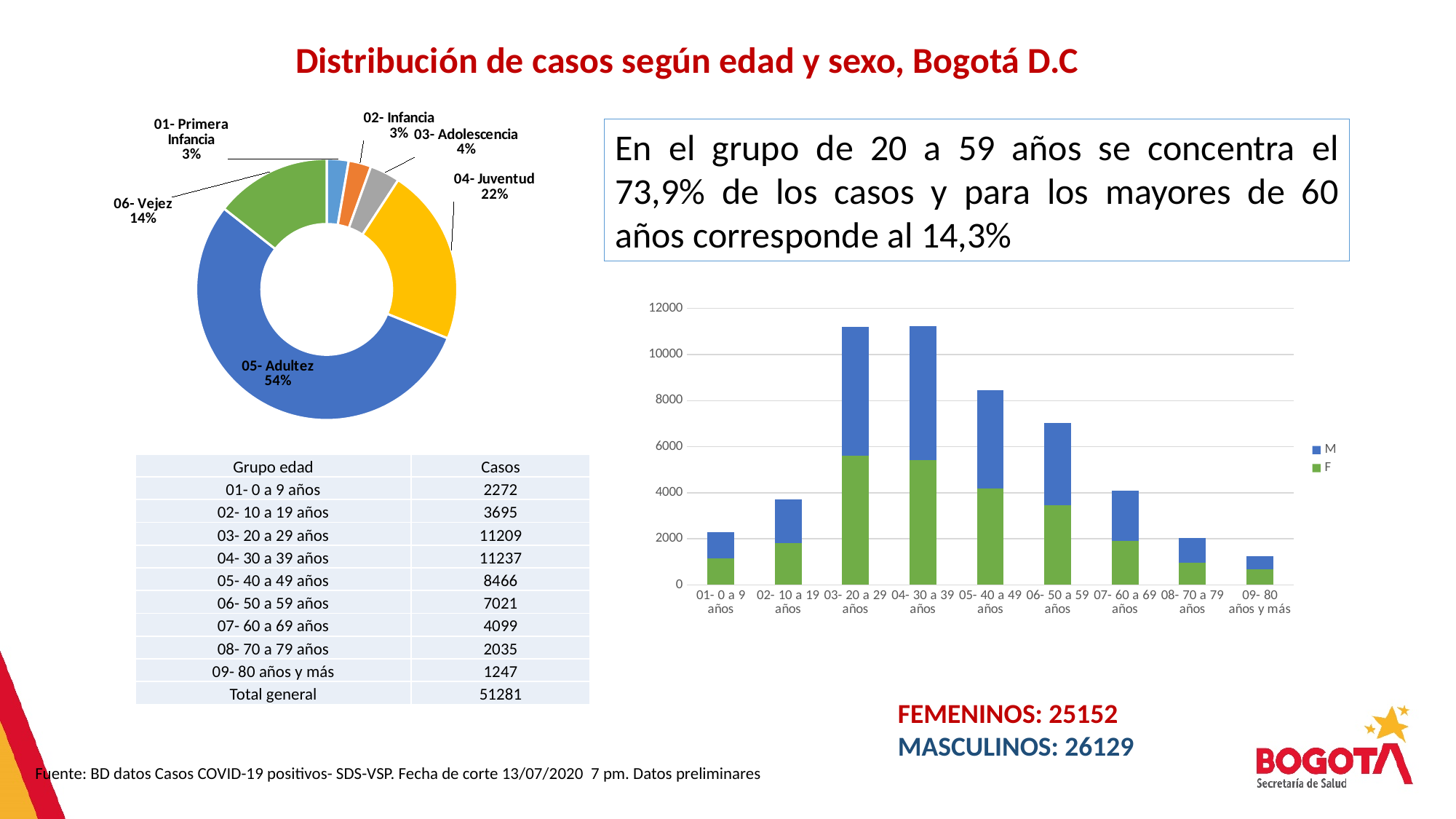

Distribución de casos según edad y sexo, Bogotá D.C

### Chart

| Category | Total |
|---|---|
| 01- Primera Infancia | 1391.0 |
| 02- Infancia | 1435.0 |
| 03- Adolescencia | 1902.0 |
| 04- Juventud | 11231.0 |
| 05- Adultez | 27941.0 |
| 06- Vejez | 7381.0 |

### Chart

| Category |
|---|
En el grupo de 20 a 59 años se concentra el 73,9% de los casos y para los mayores de 60 años corresponde al 14,3%

### Chart

| Category | F | M |
|---|---|---|
| 01- 0 a 9 años | 1134.0 | 1138.0 |
| 02- 10 a 19 años | 1820.0 | 1875.0 |
| 03- 20 a 29 años | 5610.0 | 5599.0 |
| 04- 30 a 39 años | 5410.0 | 5827.0 |
| 05- 40 a 49 años | 4192.0 | 4274.0 |
| 06- 50 a 59 años | 3460.0 | 3561.0 |
| 07- 60 a 69 años | 1899.0 | 2200.0 |
| 08- 70 a 79 años | 962.0 | 1073.0 |
| 09- 80 años y más | 665.0 | 582.0 |
| Grupo edad | Casos |
| --- | --- |
| 01- 0 a 9 años | 2272 |
| 02- 10 a 19 años | 3695 |
| 03- 20 a 29 años | 11209 |
| 04- 30 a 39 años | 11237 |
| 05- 40 a 49 años | 8466 |
| 06- 50 a 59 años | 7021 |
| 07- 60 a 69 años | 4099 |
| 08- 70 a 79 años | 2035 |
| 09- 80 años y más | 1247 |
| Total general | 51281 |
FEMENINOS: 25152
MASCULINOS: 26129
Fuente: BD datos Casos COVID-19 positivos- SDS-VSP. Fecha de corte 13/07/2020  7 pm. Datos preliminares